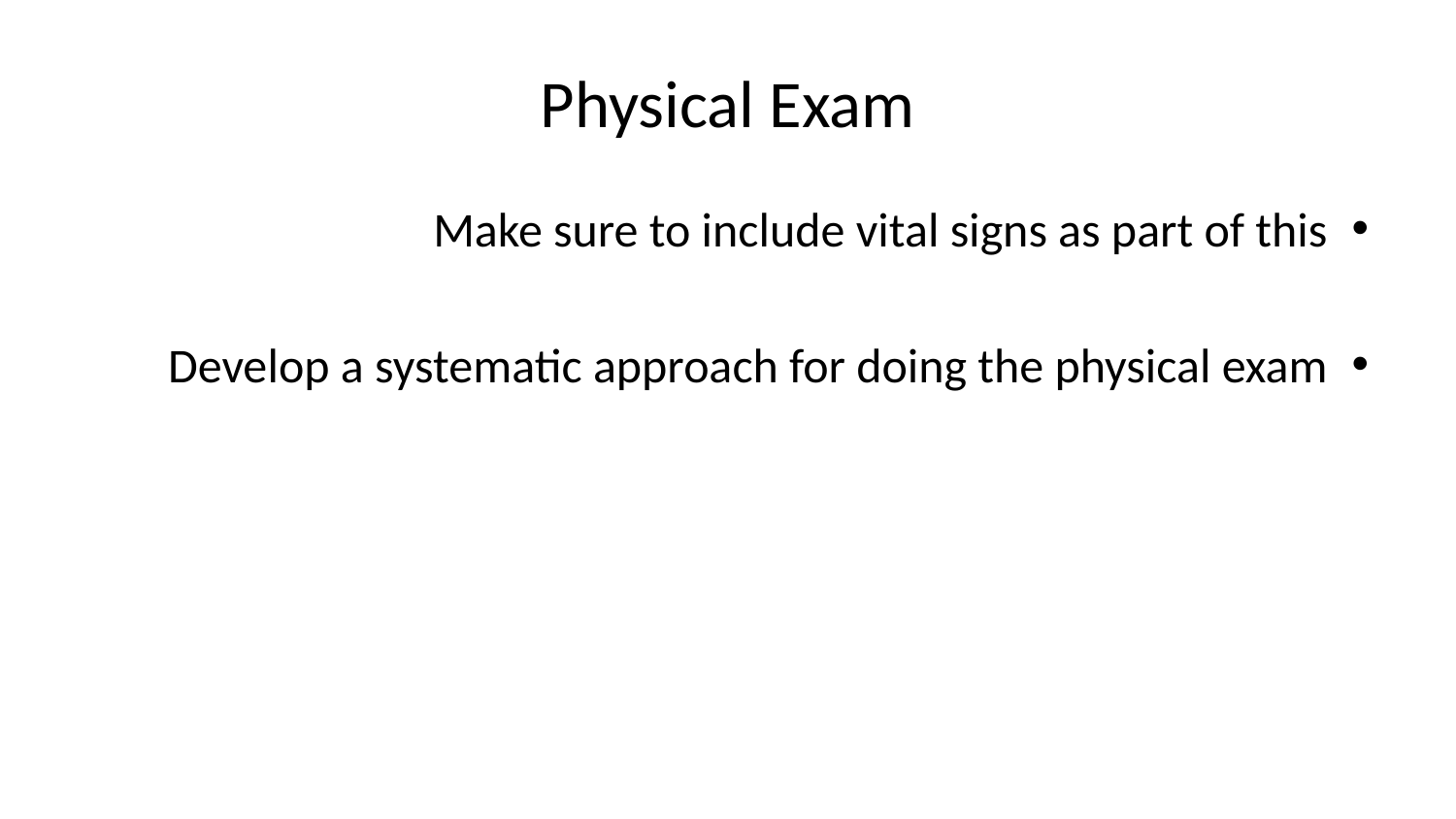

# Physical Exam
Make sure to include vital signs as part of this

Develop a systematic approach for doing the physical exam